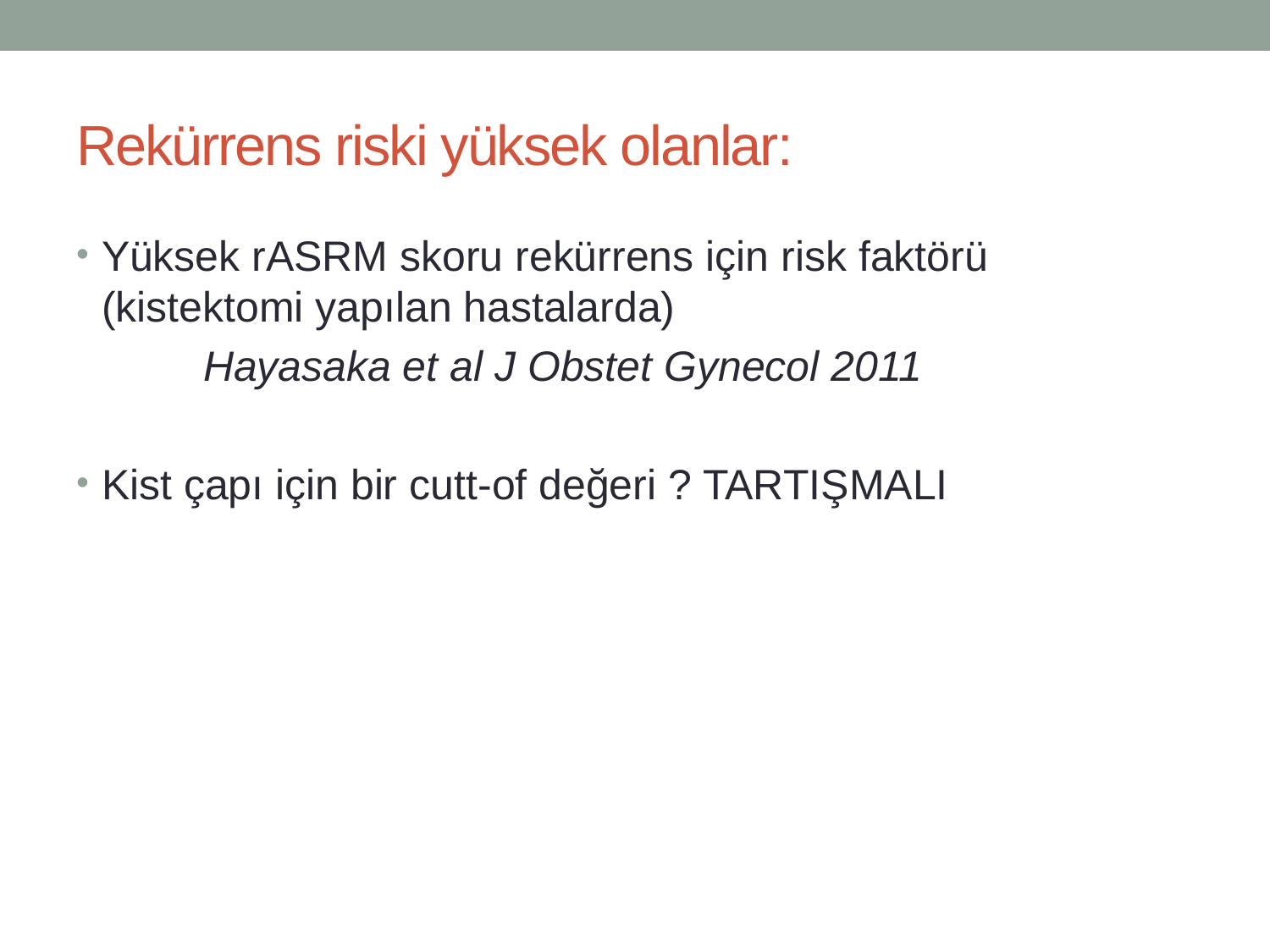

# Rekürrens riski yüksek olanlar:
Yüksek rASRM skoru rekürrens için risk faktörü (kistektomi yapılan hastalarda)
	Hayasaka et al J Obstet Gynecol 2011

Kist çapı için bir cutt-of değeri ? TARTIŞMALI